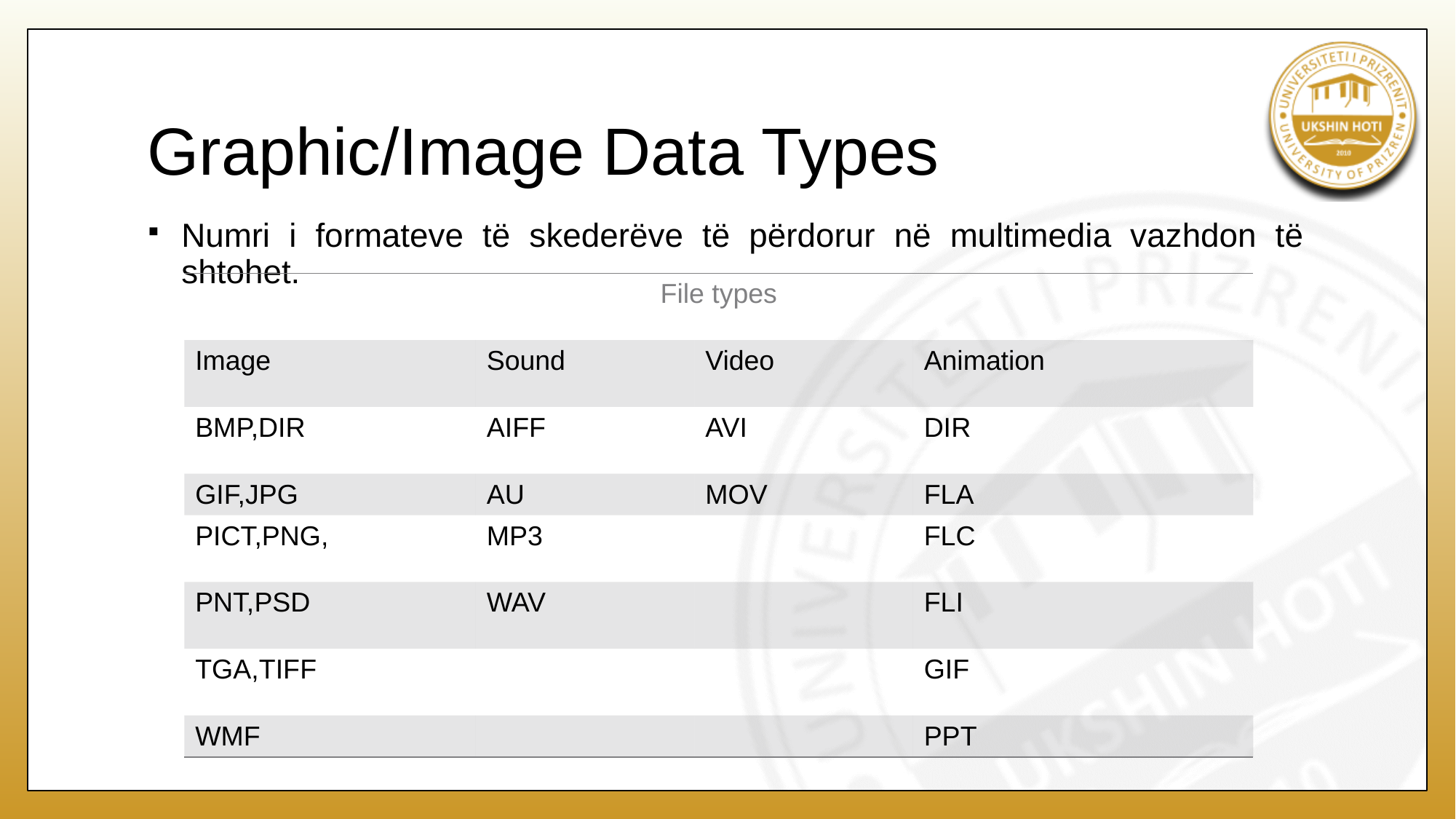

# Graphic/Image Data Types
Numri i formateve të skederëve të përdorur në multimedia vazhdon të shtohet.
| File types |  |  |  |
| --- | --- | --- | --- |
| Image | Sound | Video | Animation |
| BMP,DIR | AIFF | AVI | DIR |
| GIF,JPG | AU | MOV | FLA |
| PICT,PNG, | MP3 |  | FLC |
| PNT,PSD | WAV |  | FLI |
| TGA,TIFF |  |  | GIF |
| WMF |  |  | PPT |